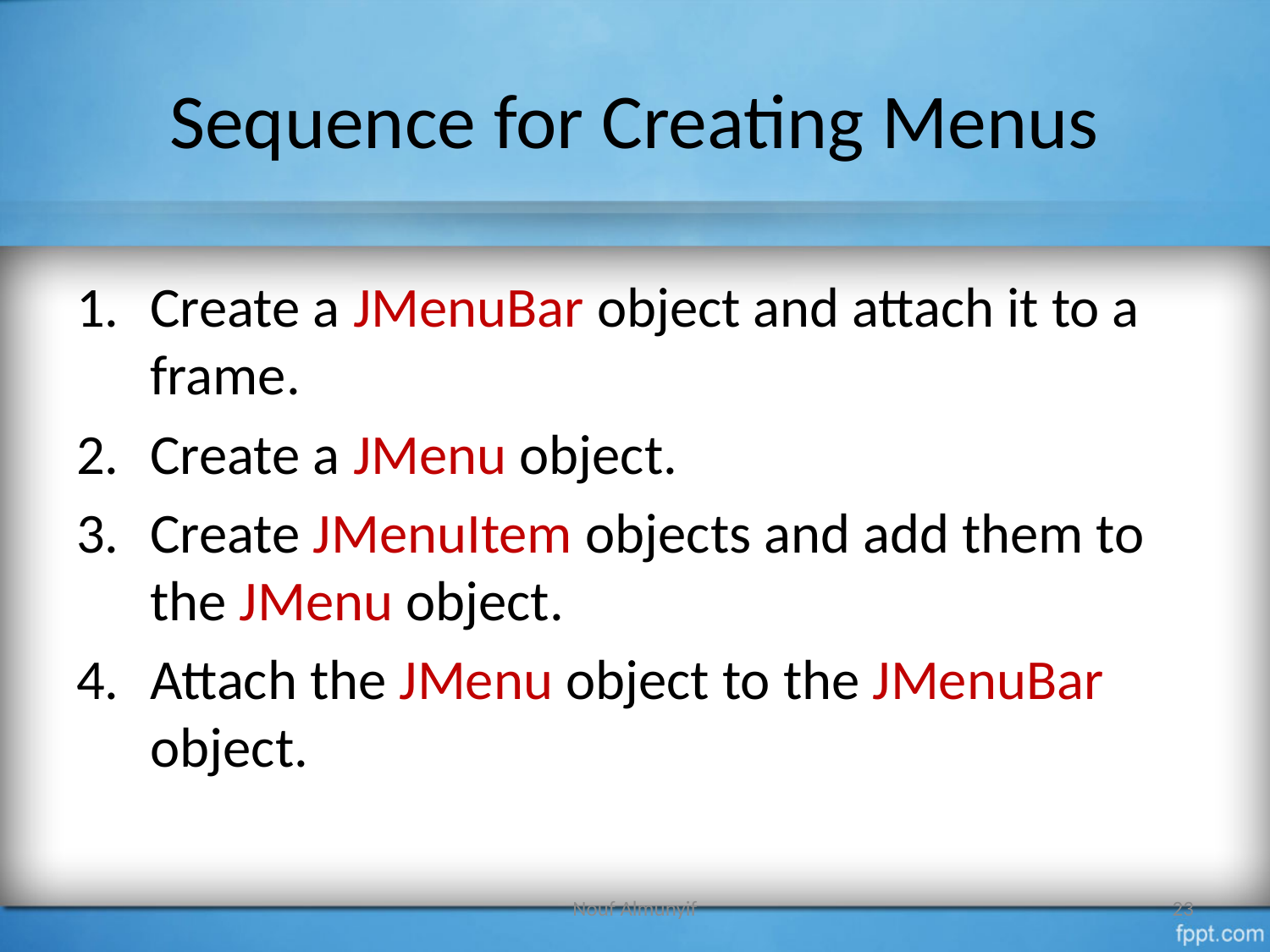

# Sequence for Creating Menus
Create a JMenuBar object and attach it to a frame.
Create a JMenu object.
Create JMenuItem objects and add them to the JMenu object.
Attach the JMenu object to the JMenuBar object.

Nouf Almunyif
23